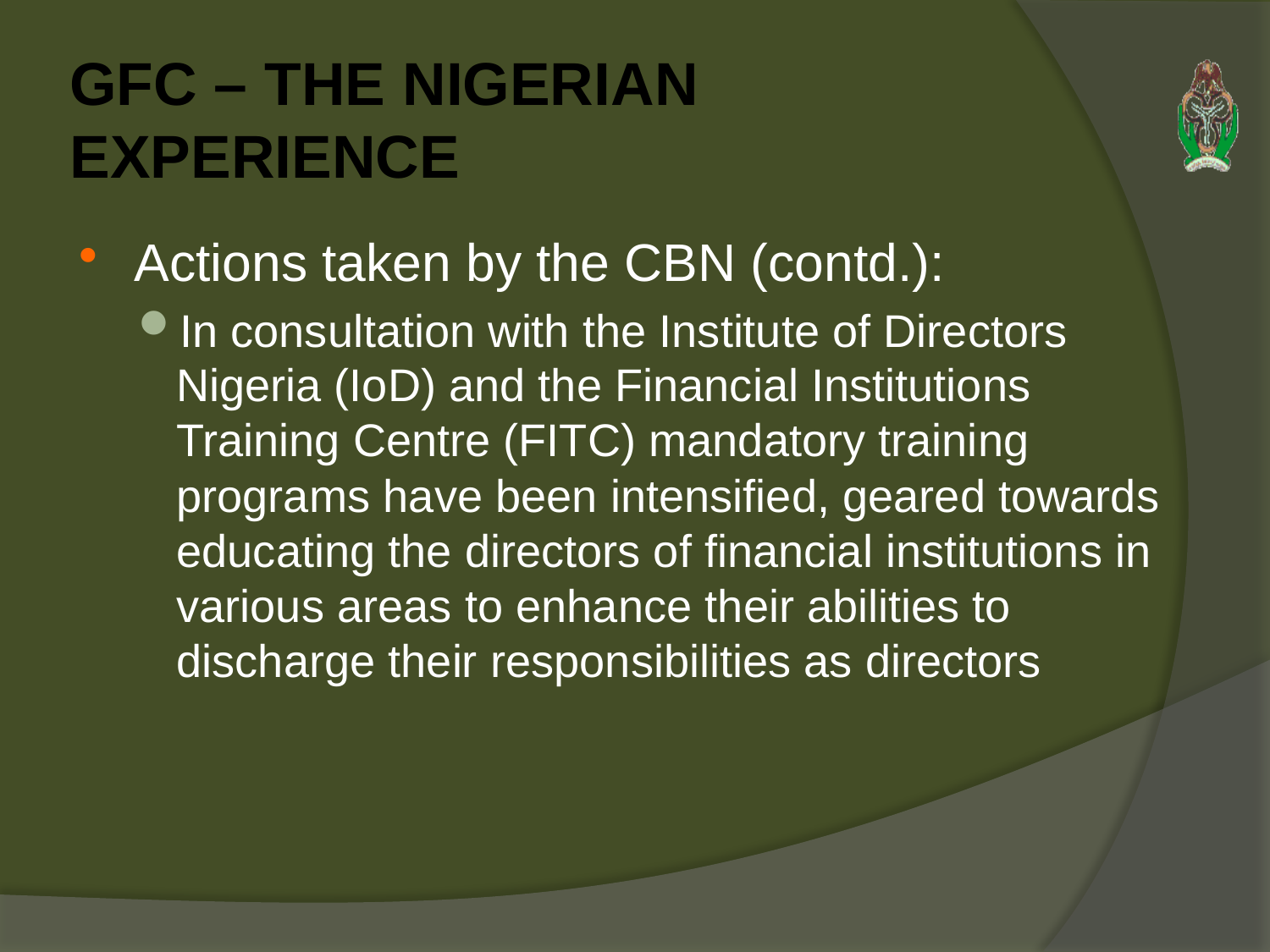

# GFC – THE NIGERIAN EXPERIENCE
Actions taken by the CBN (contd.):
In consultation with the Institute of Directors Nigeria (IoD) and the Financial Institutions Training Centre (FITC) mandatory training programs have been intensified, geared towards educating the directors of financial institutions in various areas to enhance their abilities to discharge their responsibilities as directors